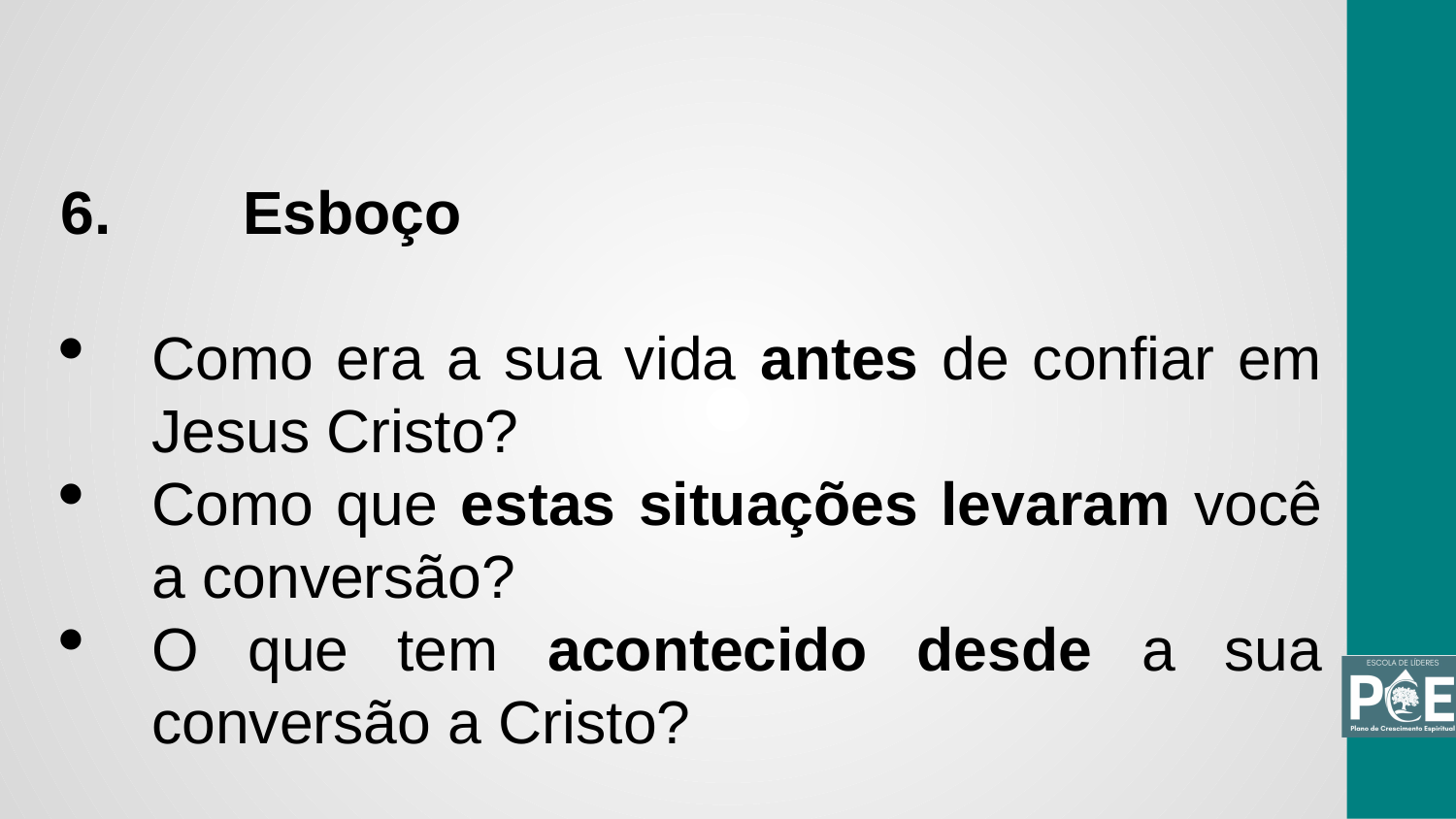

Esboço

Como era a sua vida antes de confiar em Jesus Cristo?
Como que estas situações levaram você a conversão?
O que tem acontecido desde a sua conversão a Cristo?